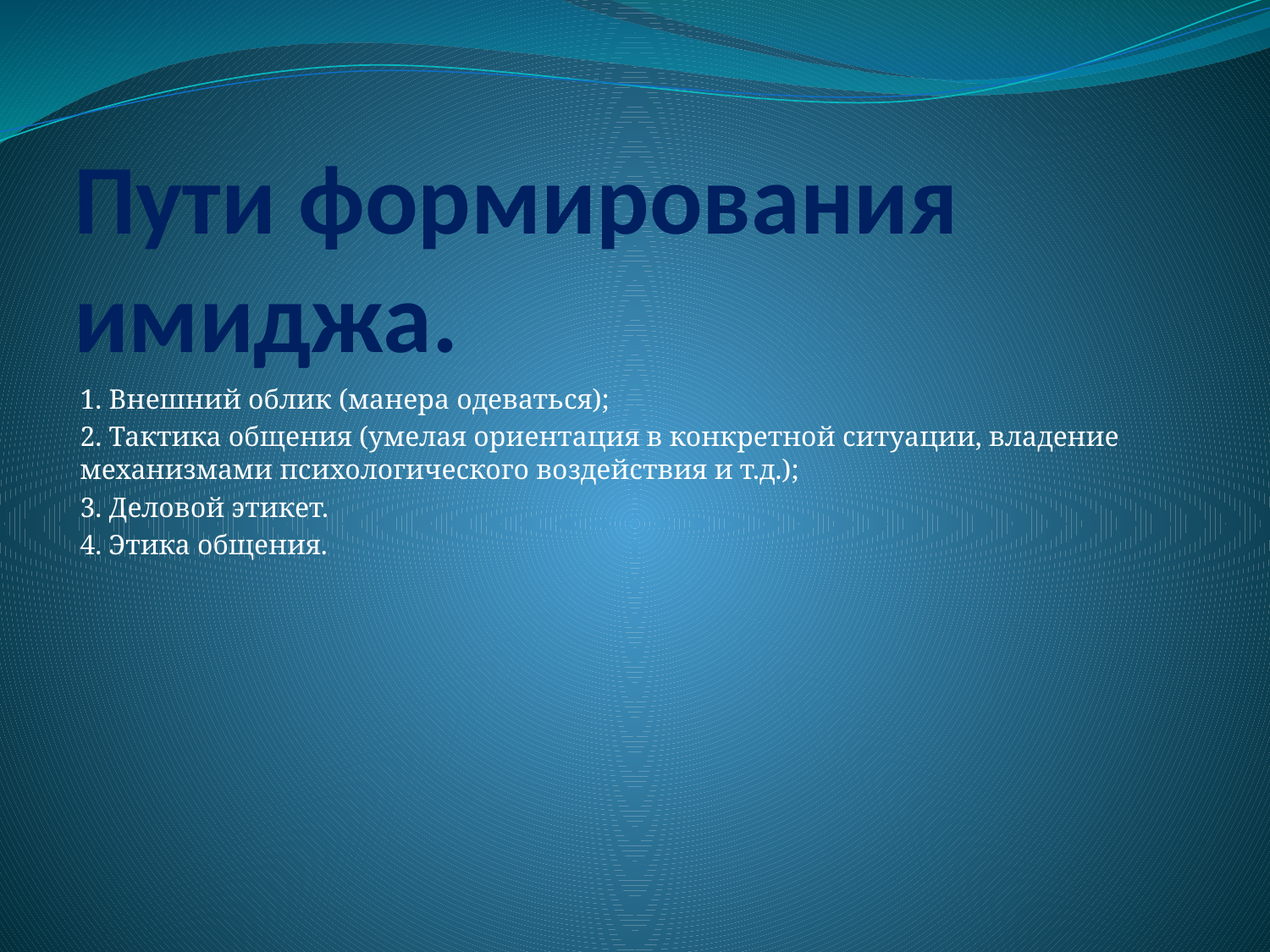

# Пути формирования       имиджа.
1. Внешний облик (манера одеваться);
2. Тактика общения (умелая ориентация в конкретной ситуации, владение механизмами психологического воздействия и т.д.);
3. Деловой этикет.
4. Этика общения.